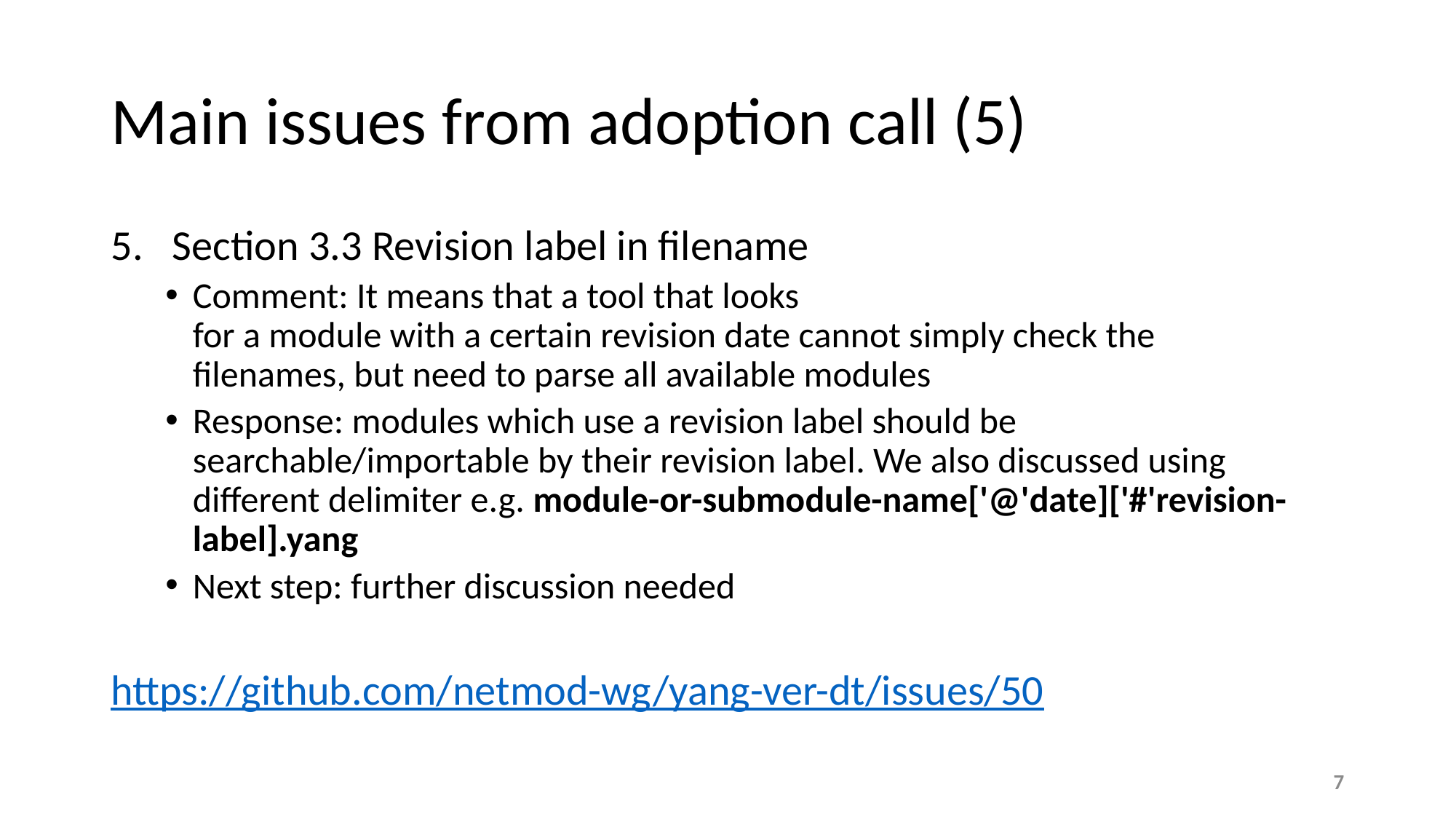

# Main issues from adoption call (5)
Section 3.3 Revision label in filename
Comment: It means that a tool that looks
for a module with a certain revision date cannot simply check the
filenames, but need to parse all available modules
Response: modules which use a revision label should be searchable/importable by their revision label. We also discussed using different delimiter e.g. module-or-submodule-name['@'date]['#'revision-label].yang
Next step: further discussion needed

https://github.com/netmod-wg/yang-ver-dt/issues/50

7